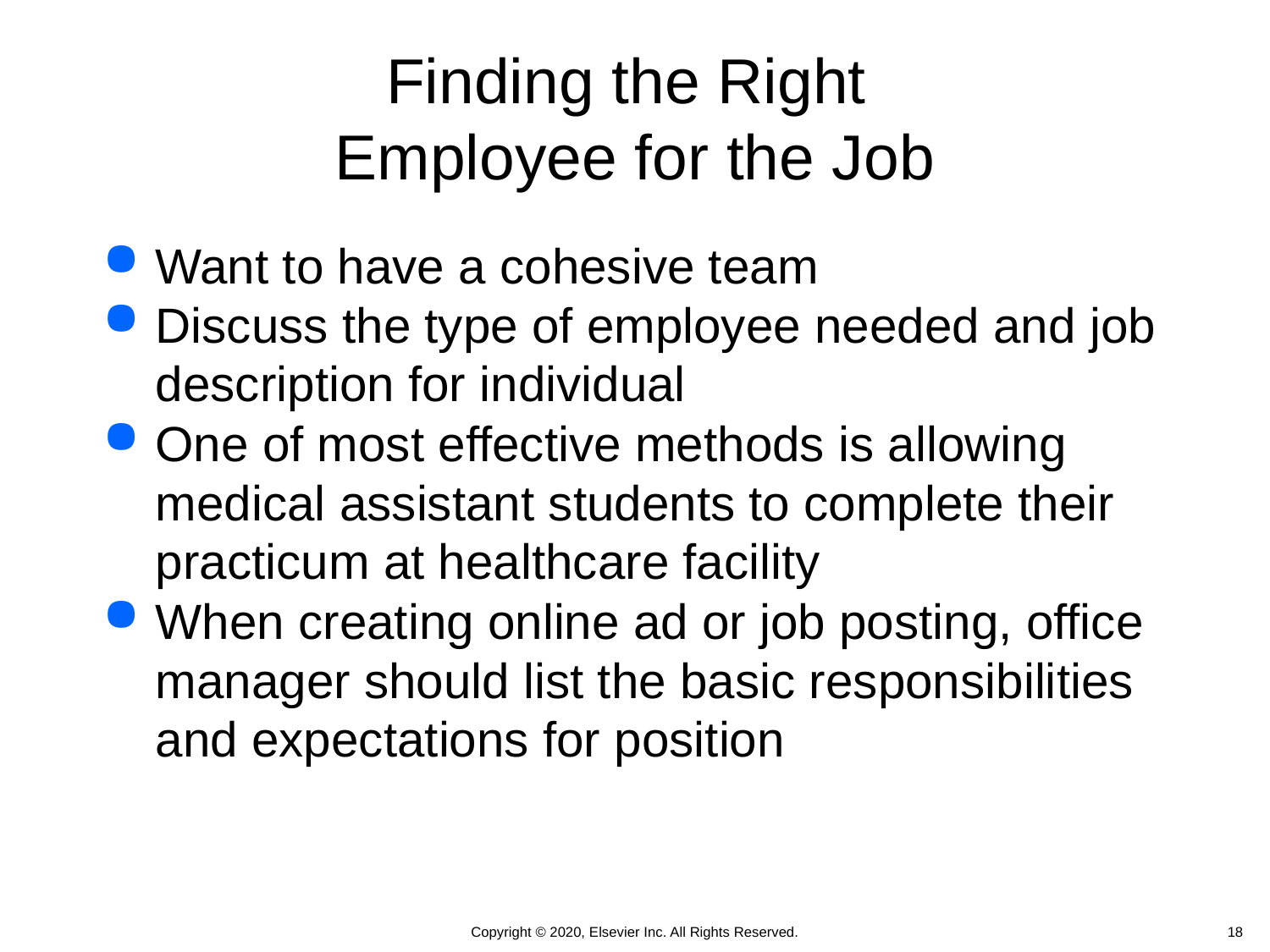

# Finding the Right Employee for the Job
Want to have a cohesive team
Discuss the type of employee needed and job description for individual
One of most effective methods is allowing medical assistant students to complete their practicum at healthcare facility
When creating online ad or job posting, office manager should list the basic responsibilities and expectations for position
 18